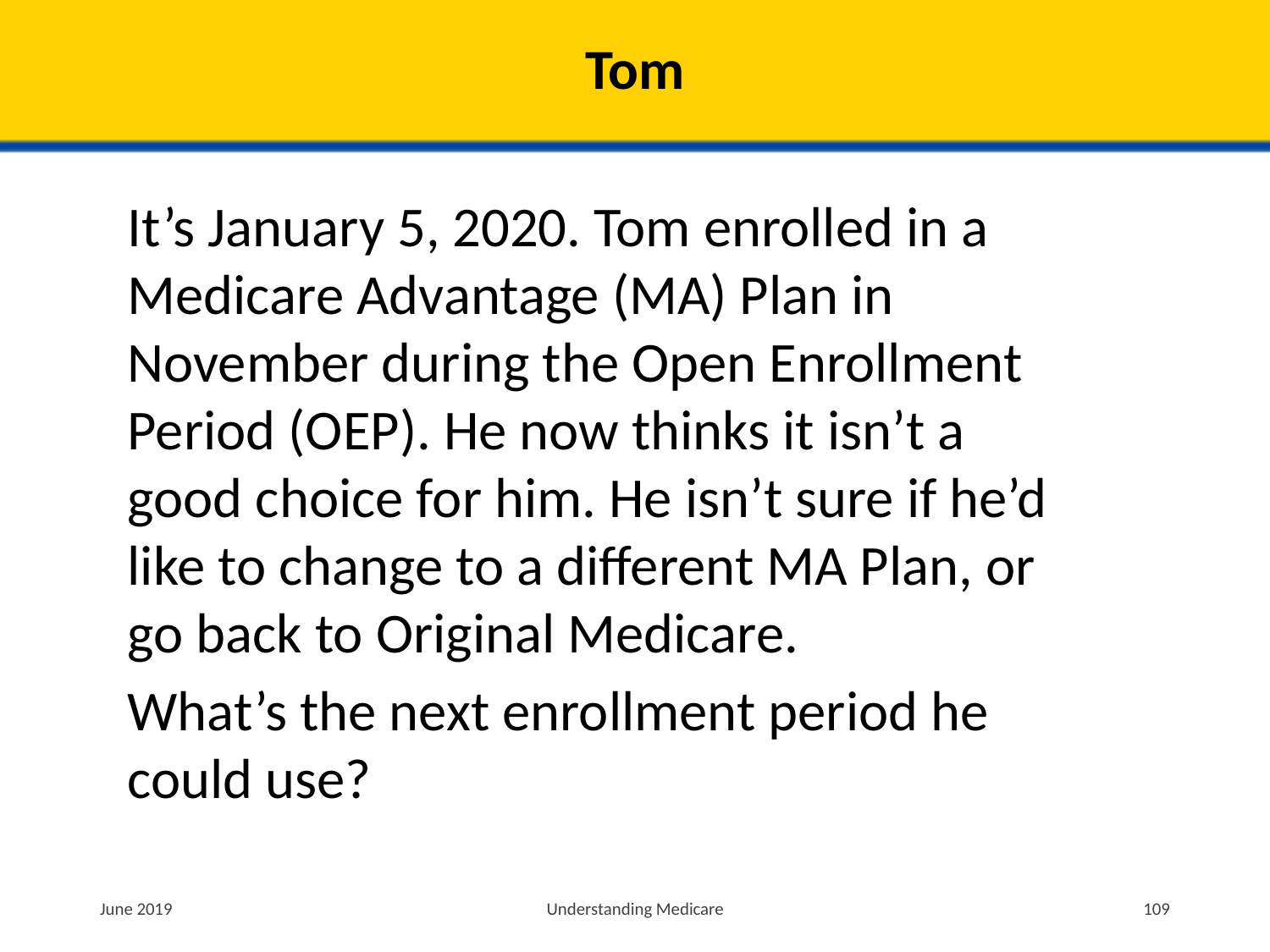

# Tom
It’s January 5, 2020. Tom enrolled in a  Medicare Advantage (MA) Plan in November during the Open Enrollment Period (OEP). He now thinks it isn’t a good choice for him. He isn’t sure if he’d like to change to a different MA Plan, or go back to Original Medicare.
What’s the next enrollment period he could use?
June 2019
Understanding Medicare
109